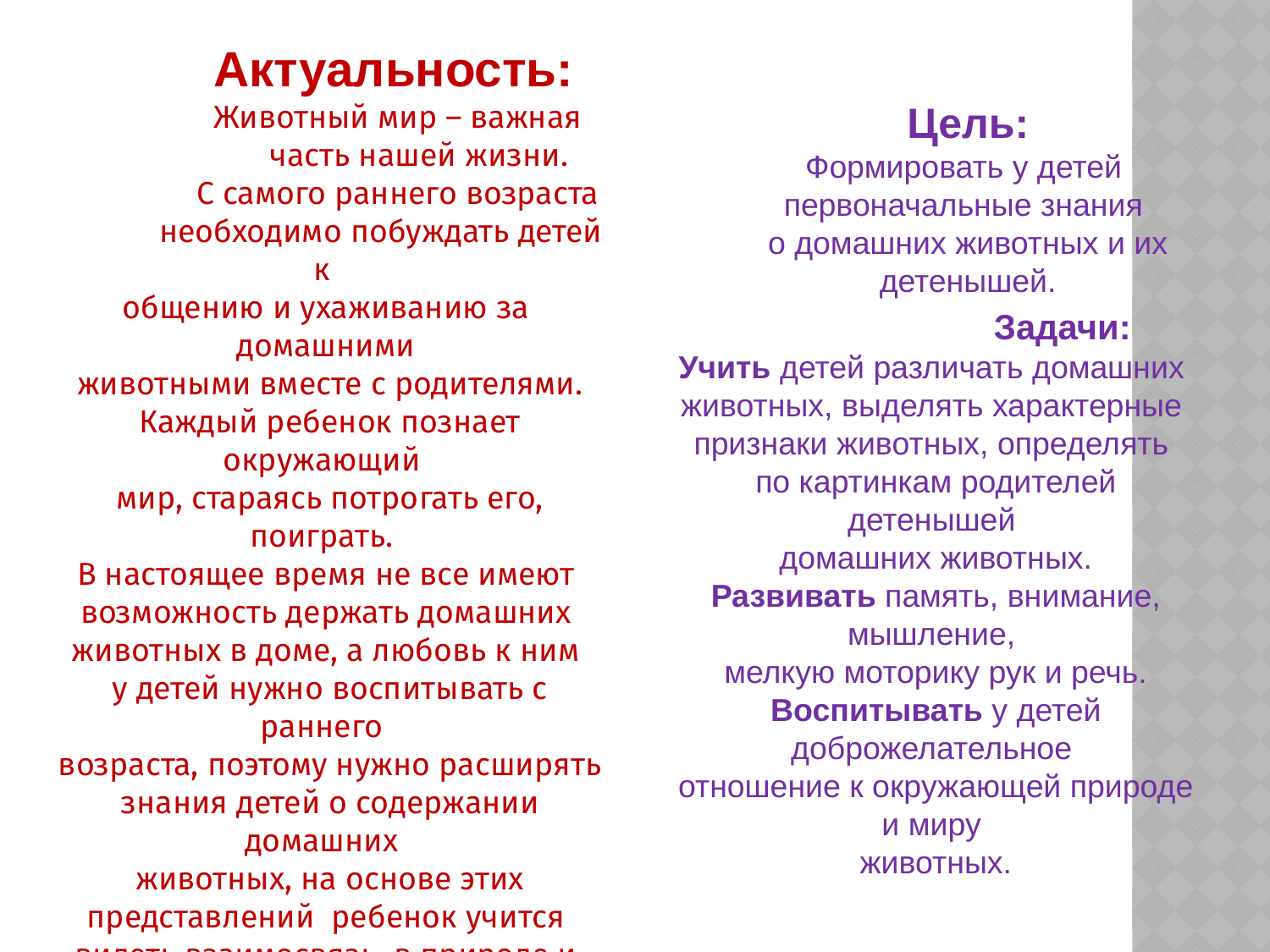

Актуальность:
                  Животный мир – важная
                      часть нашей жизни.
                 С самого раннего возраста
             необходимо побуждать детей к
общению и ухаживанию за домашними
 животными вместе с родителями.
 Каждый ребенок познает окружающий
 мир, стараясь потрогать его, поиграть.
 В настоящее время не все имеют
 возможность держать домашних
 животных в доме, а любовь к ним
 у детей нужно воспитывать с раннего
 возраста, поэтому нужно расширять
 знания детей о содержании домашних
 животных, на основе этих представлений  ребенок учится видеть взаимосвязь  в природе и соответствующе действовать.

 Цель:
Формировать у детей
первоначальные знания
о домашних животных и их детенышей.
                           Задачи:
Учить детей различать домашних
животных, выделять характерные
признаки животных, определять
по картинкам родителей детенышей
домашних животных.
Развивать память, внимание, мышление,
мелкую моторику рук и речь.
Воспитывать у детей доброжелательное
отношение к окружающей природе и миру
животных.